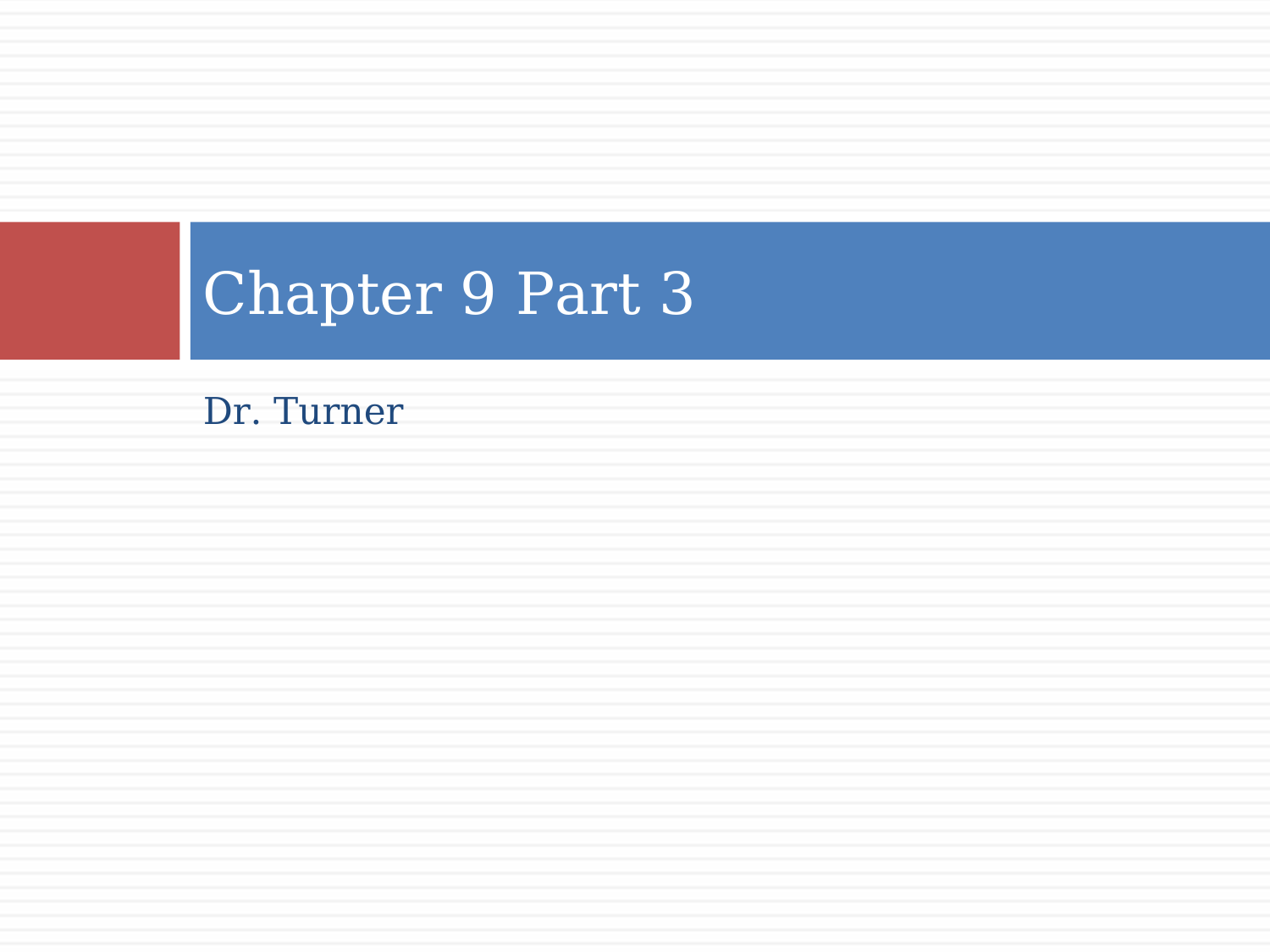

# Chapter 9 Part 3
Dr. Turner